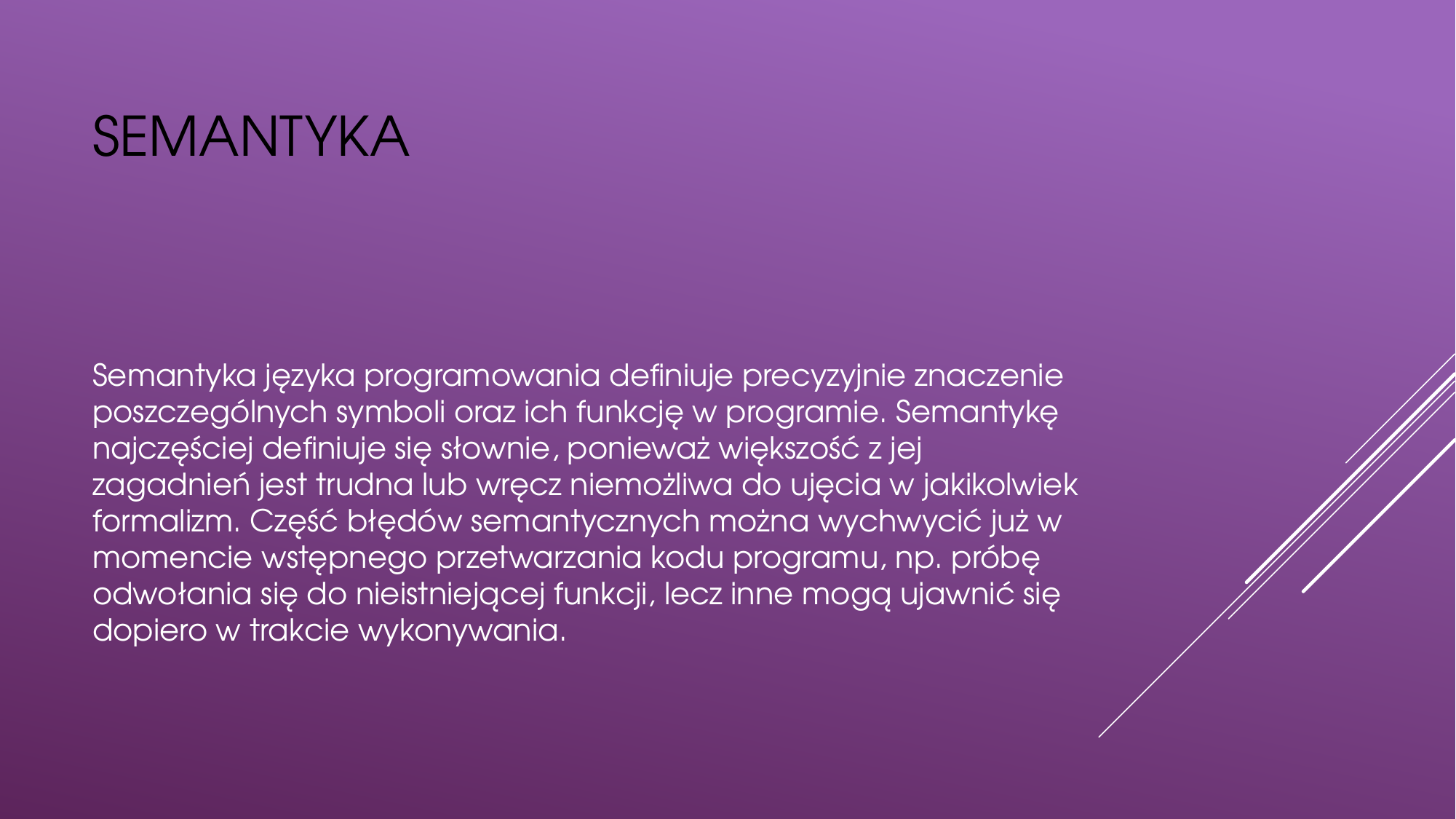

# Semantyka
Semantyka języka programowania definiuje precyzyjnie znaczenie poszczególnych symboli oraz ich funkcję w programie. Semantykę najczęściej definiuje się słownie, ponieważ większość z jej zagadnień jest trudna lub wręcz niemożliwa do ujęcia w jakikolwiek formalizm. Część błędów semantycznych można wychwycić już w momencie wstępnego przetwarzania kodu programu, np. próbę odwołania się do nieistniejącej funkcji, lecz inne mogą ujawnić się dopiero w trakcie wykonywania.